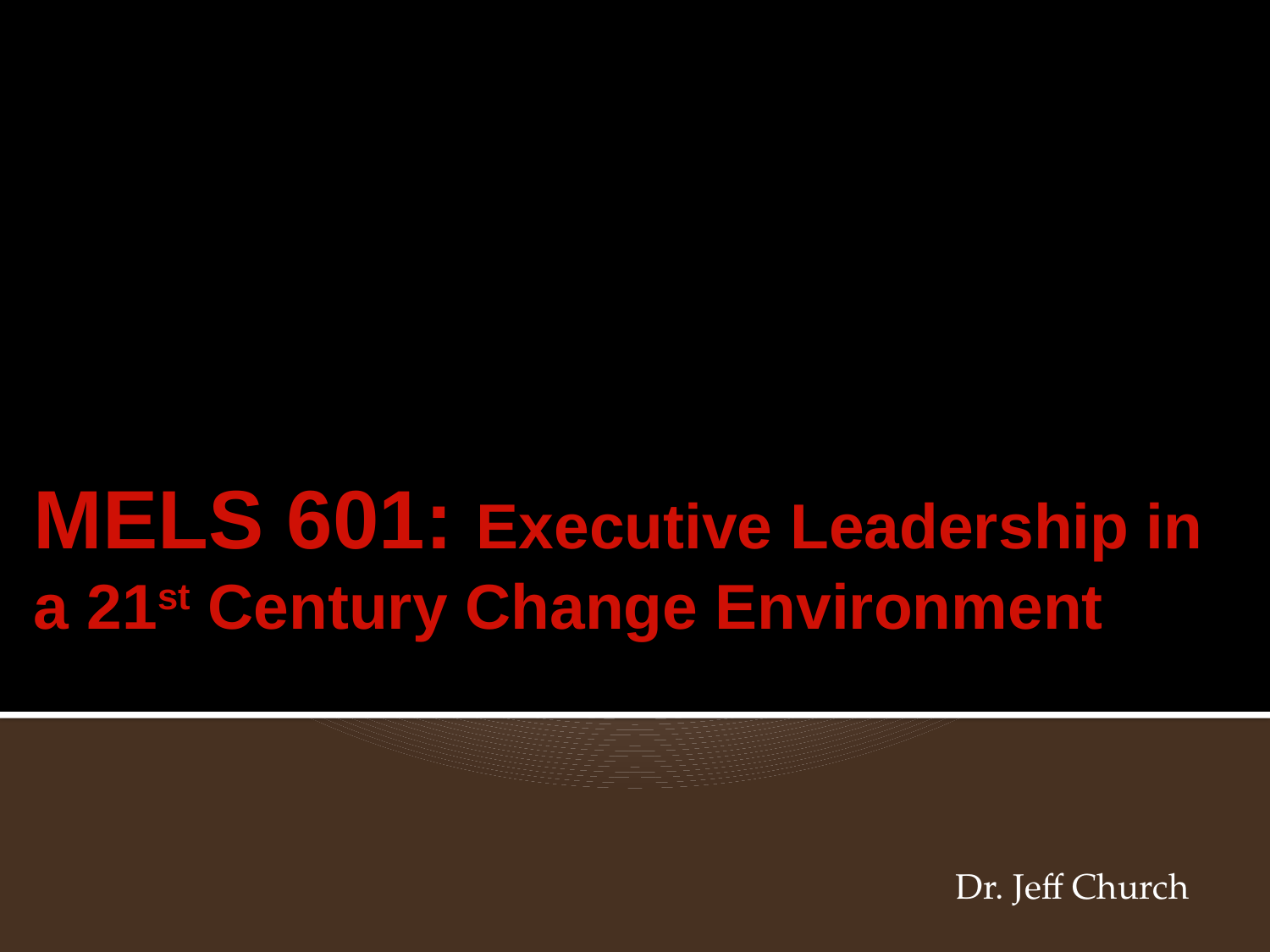

# MELS 601: Executive Leadership in a 21st Century Change Environment
Dr. Jeff Church